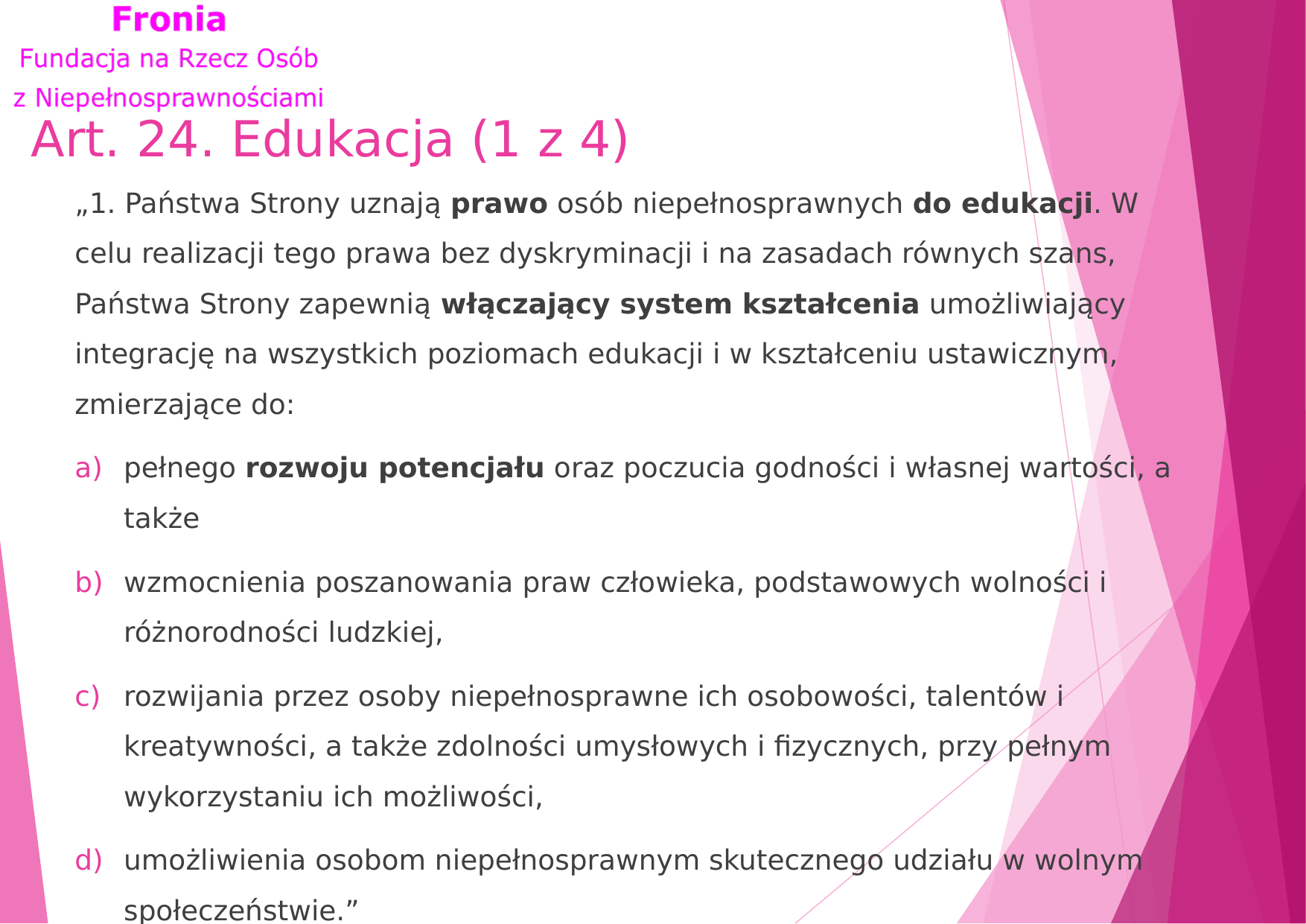

# Art. 24. Edukacja (1 z 4)
„1. Państwa Strony uznają prawo osób niepełnosprawnych do edukacji. W celu realizacji tego prawa bez dyskryminacji i na zasadach równych szans, Państwa Strony zapewnią włączający system kształcenia umożliwiający integrację na wszystkich poziomach edukacji i w kształceniu ustawicznym, zmierzające do:
pełnego rozwoju potencjału oraz poczucia godności i własnej wartości, a także
wzmocnienia poszanowania praw człowieka, podstawowych wolności i różnorodności ludzkiej,
rozwijania przez osoby niepełnosprawne ich osobowości, talentów i kreatywności, a także zdolności umysłowych i fizycznych, przy pełnym wykorzystaniu ich możliwości,
umożliwienia osobom niepełnosprawnym skutecznego udziału w wolnym społeczeństwie.”